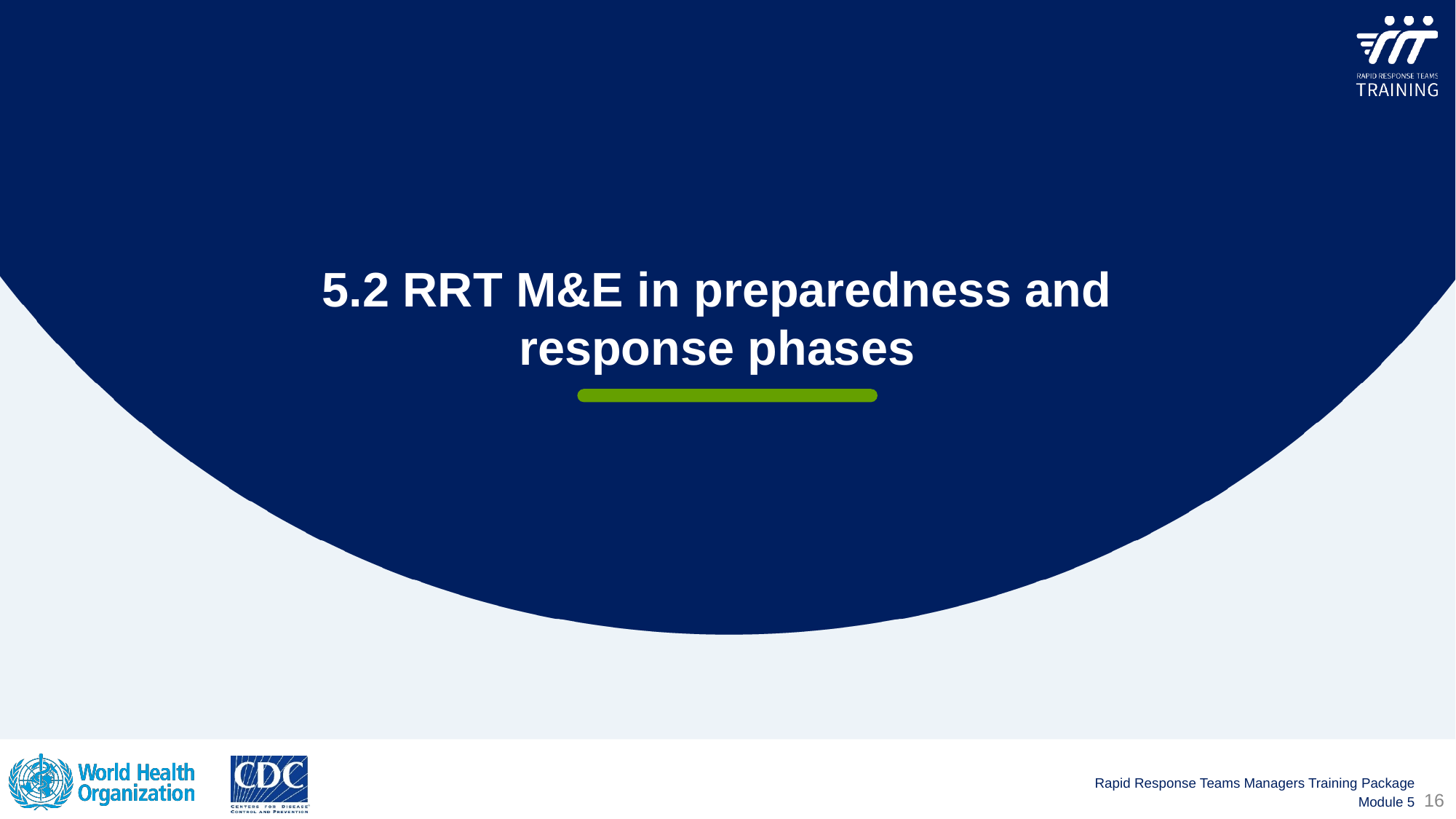

5.2 RRT M&E in preparedness and response phases

16